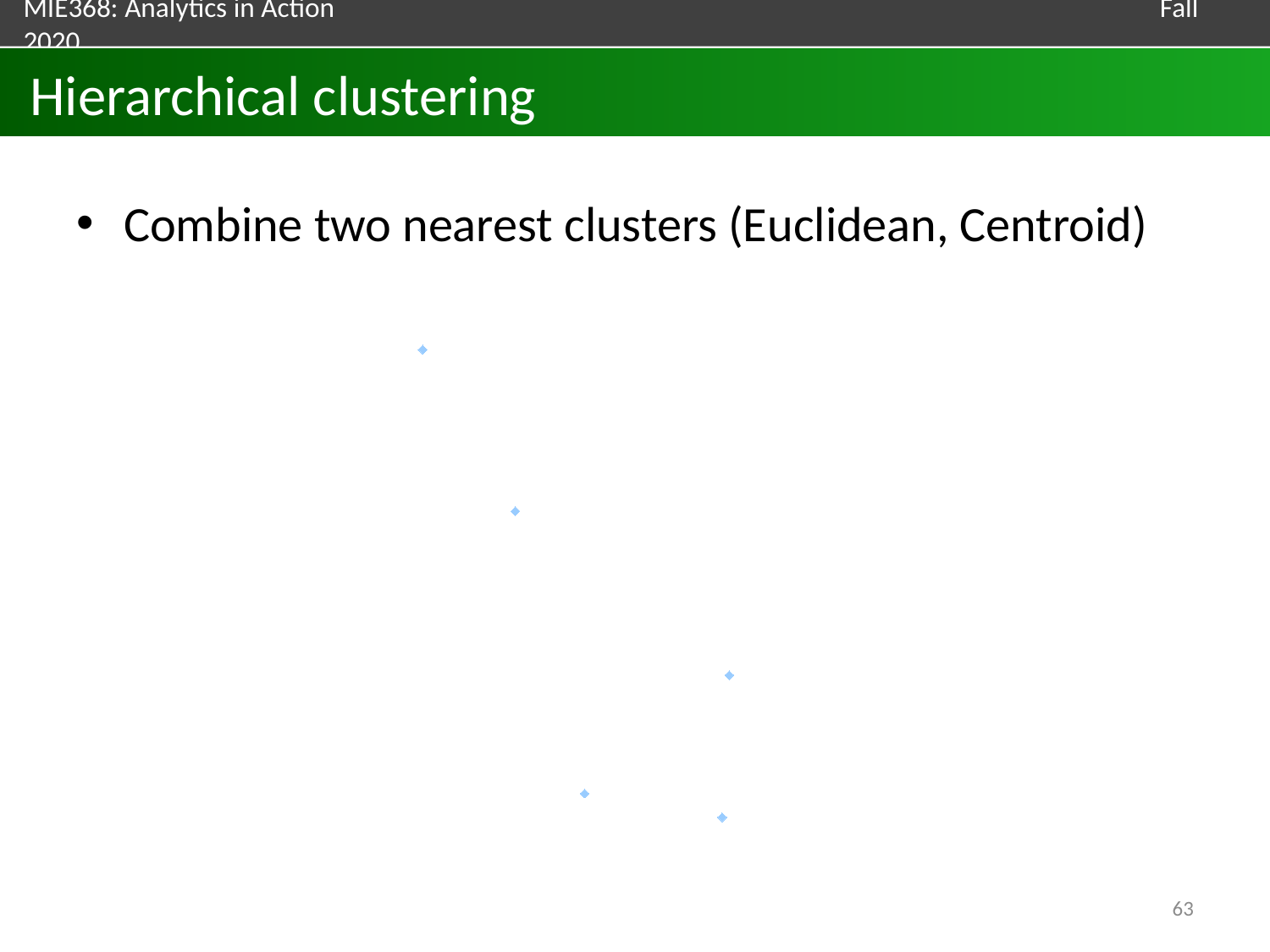

# Hierarchical clustering
Combine two nearest clusters (Euclidean, Centroid)

### Chart

| Category |  |
|---|---|
63